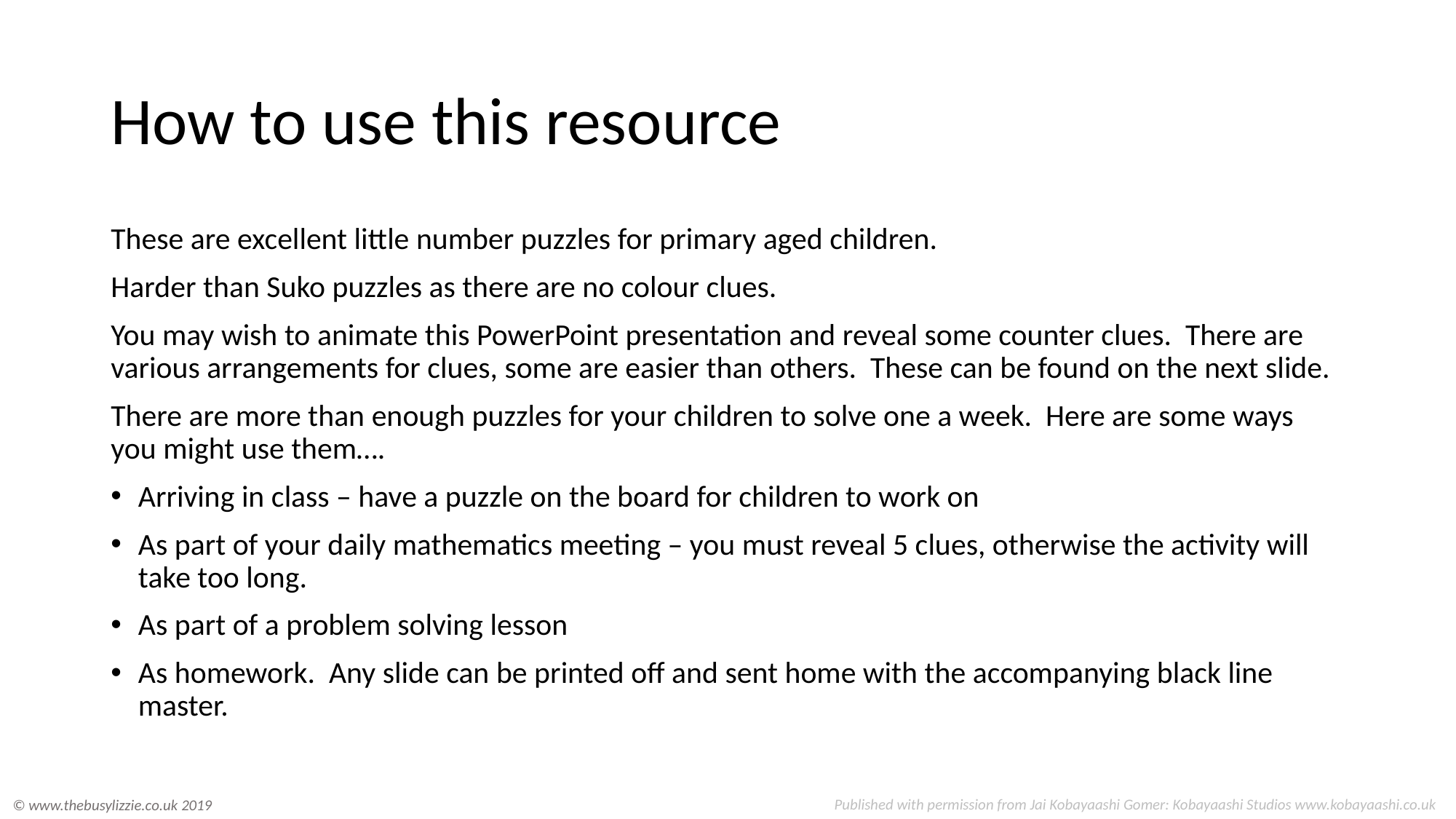

# How to use this resource
These are excellent little number puzzles for primary aged children.
Harder than Suko puzzles as there are no colour clues.
You may wish to animate this PowerPoint presentation and reveal some counter clues.  There are various arrangements for clues, some are easier than others.  These can be found on the next slide.
There are more than enough puzzles for your children to solve one a week.  Here are some ways you might use them….
Arriving in class – have a puzzle on the board for children to work on
As part of your daily mathematics meeting – you must reveal 5 clues, otherwise the activity will take too long.
As part of a problem solving lesson
As homework.  Any slide can be printed off and sent home with the accompanying black line master.
Published with permission from Jai Kobayaashi Gomer: Kobayaashi Studios www.kobayaashi.co.uk
© www.thebusylizzie.co.uk 2019